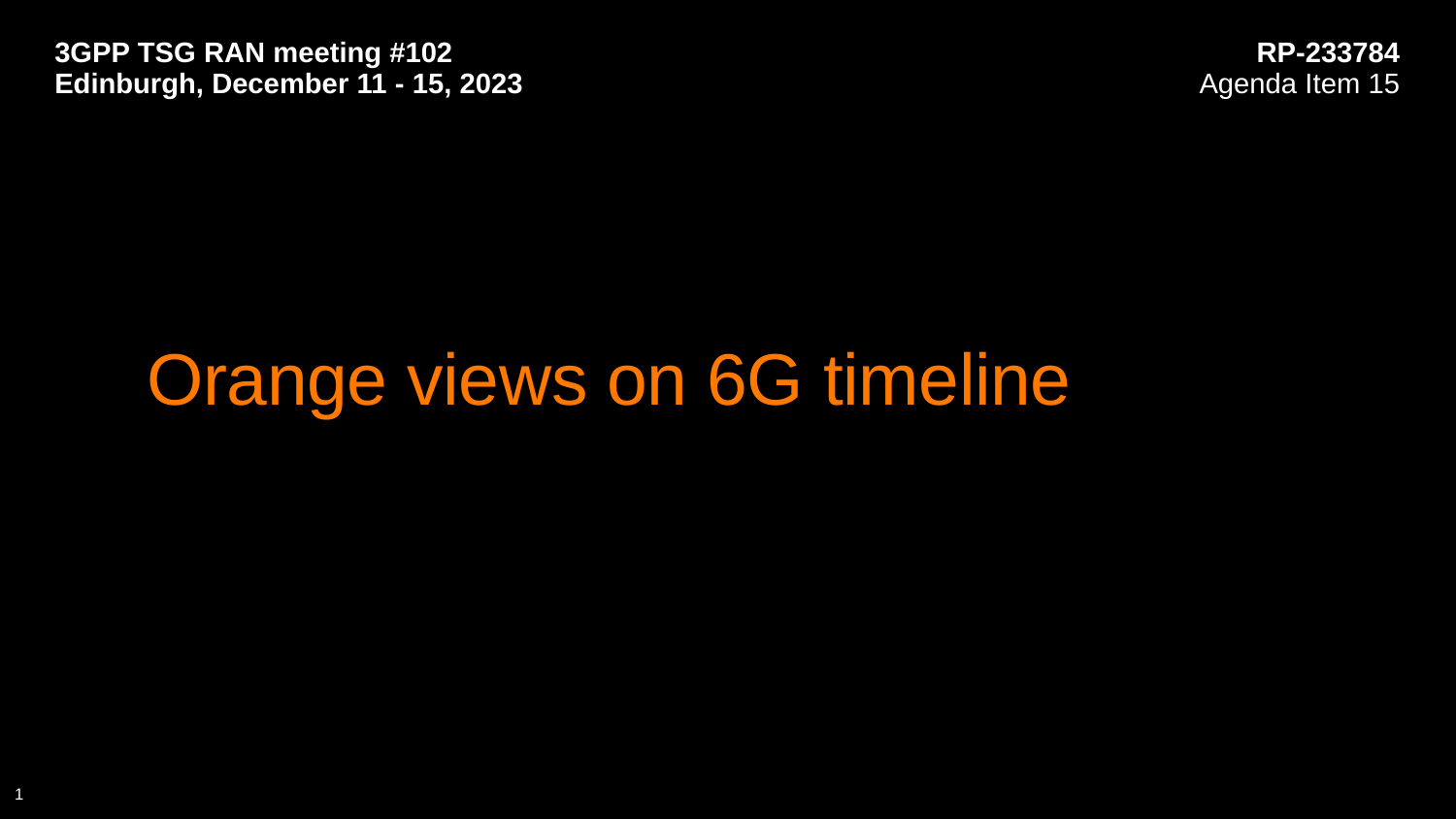

| 3GPP TSG RAN meeting #102 Edinburgh, December 11 - 15, 2023 | RP-233784 Agenda Item 15 |
| --- | --- |
# Orange views on 6G timeline